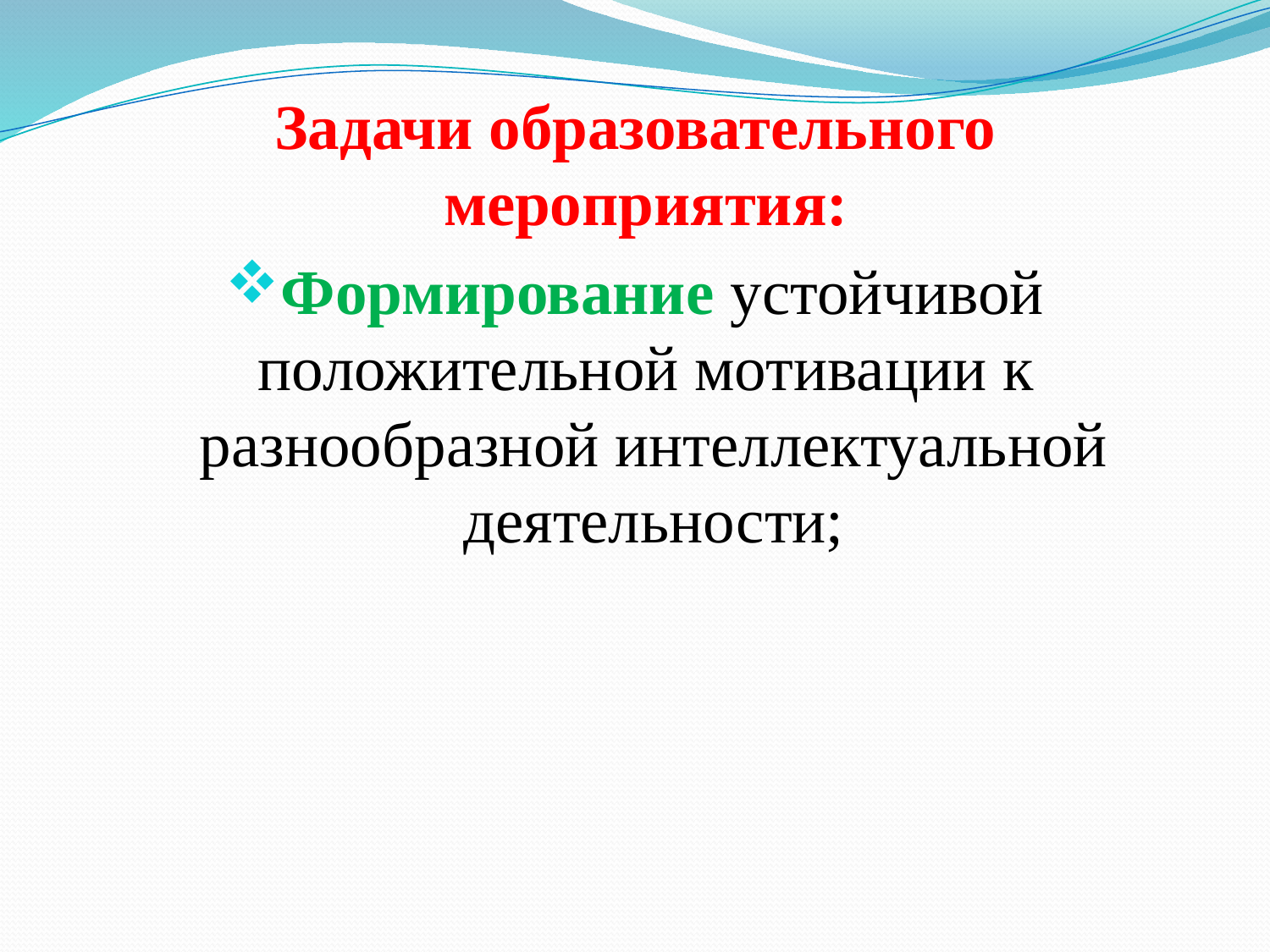

#
Задачи образовательного мероприятия:
Формирование устойчивой положительной мотивации к  разнообразной интеллектуальной деятельности;